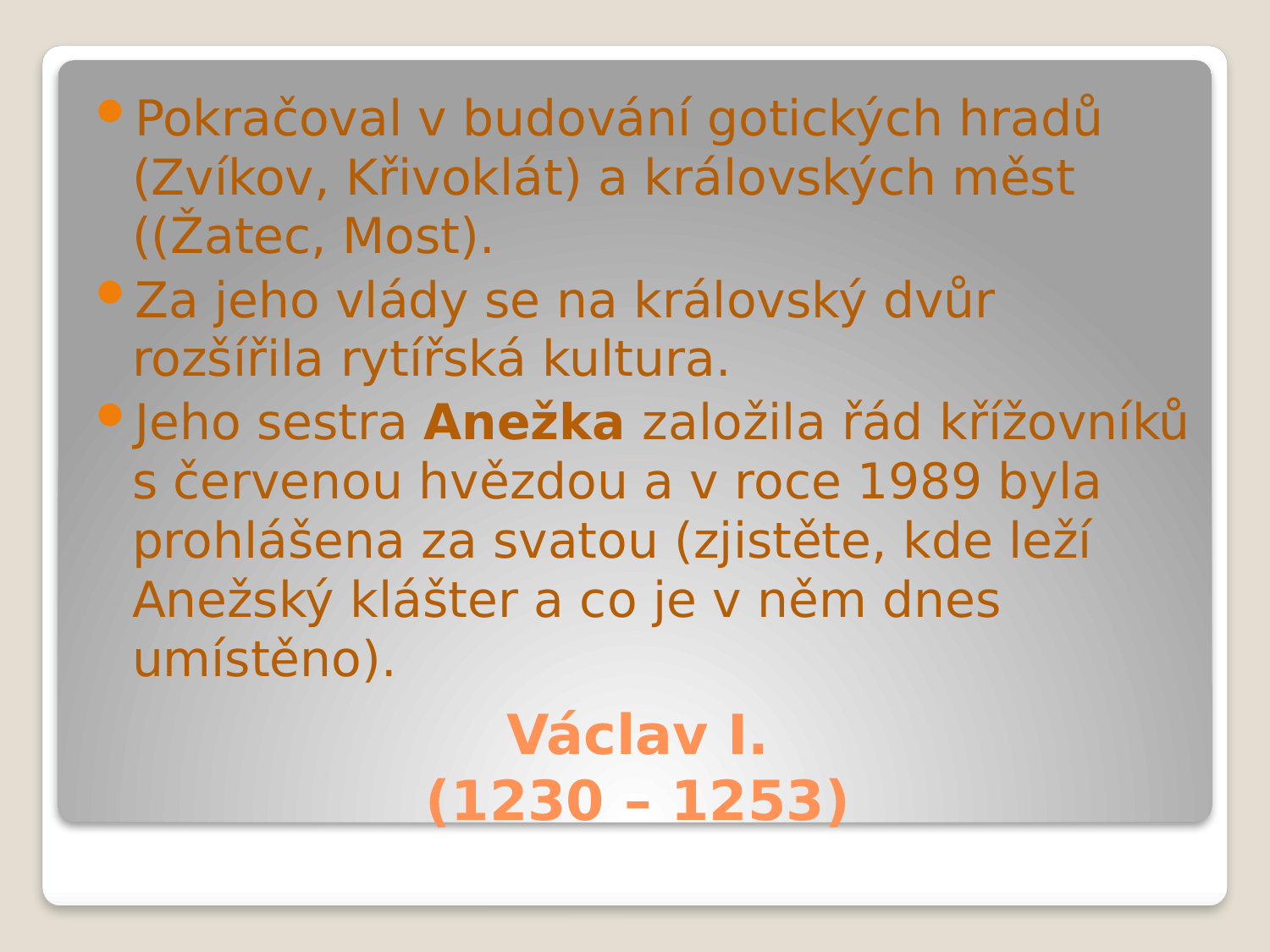

Pokračoval v budování gotických hradů (Zvíkov, Křivoklát) a královských měst ((Žatec, Most).
Za jeho vlády se na královský dvůr rozšířila rytířská kultura.
Jeho sestra Anežka založila řád křížovníků s červenou hvězdou a v roce 1989 byla prohlášena za svatou (zjistěte, kde leží Anežský klášter a co je v něm dnes umístěno).
# Václav I. (1230 – 1253)